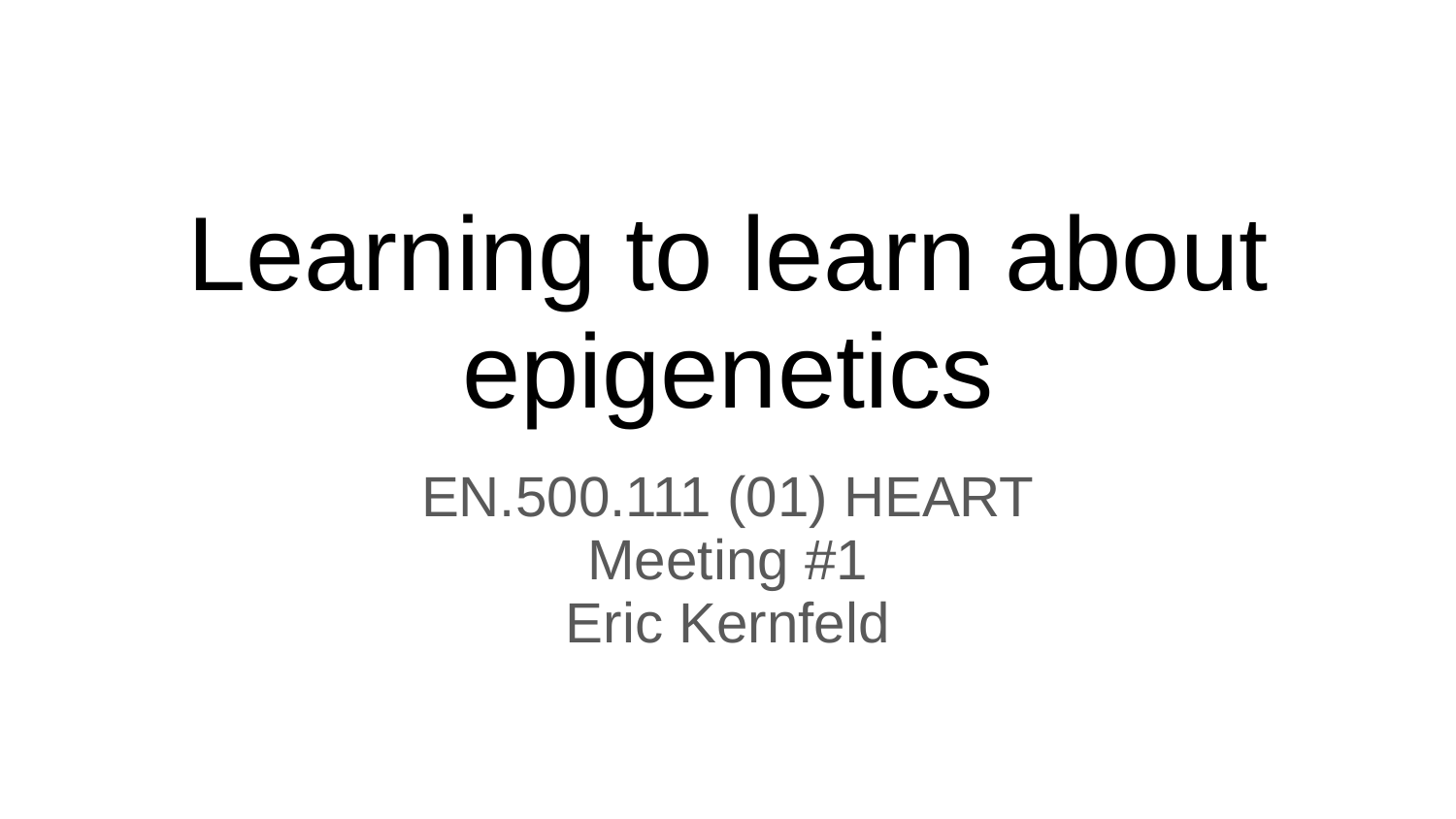

# Learning to learn about epigenetics
EN.500.111 (01) HEART
Meeting #1
Eric Kernfeld